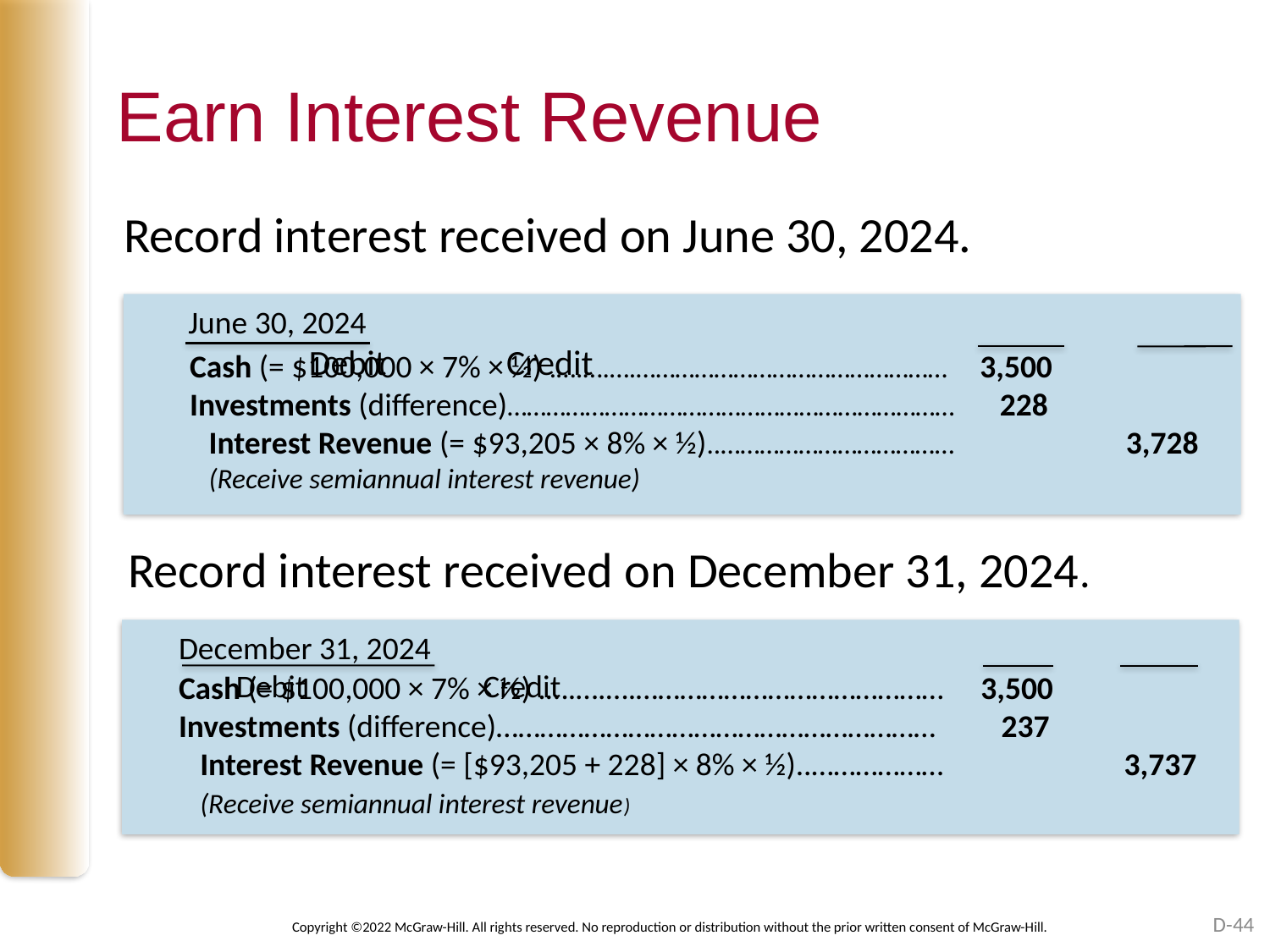

# Earn Interest Revenue
Record interest received on June 30, 2024.

June 30, 2024						                                             Debit	        Credit
Cash (= $100,000 × 7% × ½) .….….….…………………………………………     3,500
Investments (difference)……………………………………………………………       228
   Interest Revenue (= $93,205 × 8% × ½)..………………………………                           3,728
   (Receive semiannual interest revenue)

Record interest received on December 31, 2024.

December 31, 2024						                                Debit	       Credit
Cash (= $100,000 × 7% × ½) .….….….……………………………………     3,500
Investments (difference)……………………………………………………         237
   Interest Revenue (= [$93,205 + 228] × 8% × ½)..………………                         3,737
   (Receive semiannual interest revenue)

D-44
Copyright ©2022 McGraw-Hill. All rights reserved. No reproduction or distribution without the prior written consent of McGraw-Hill.